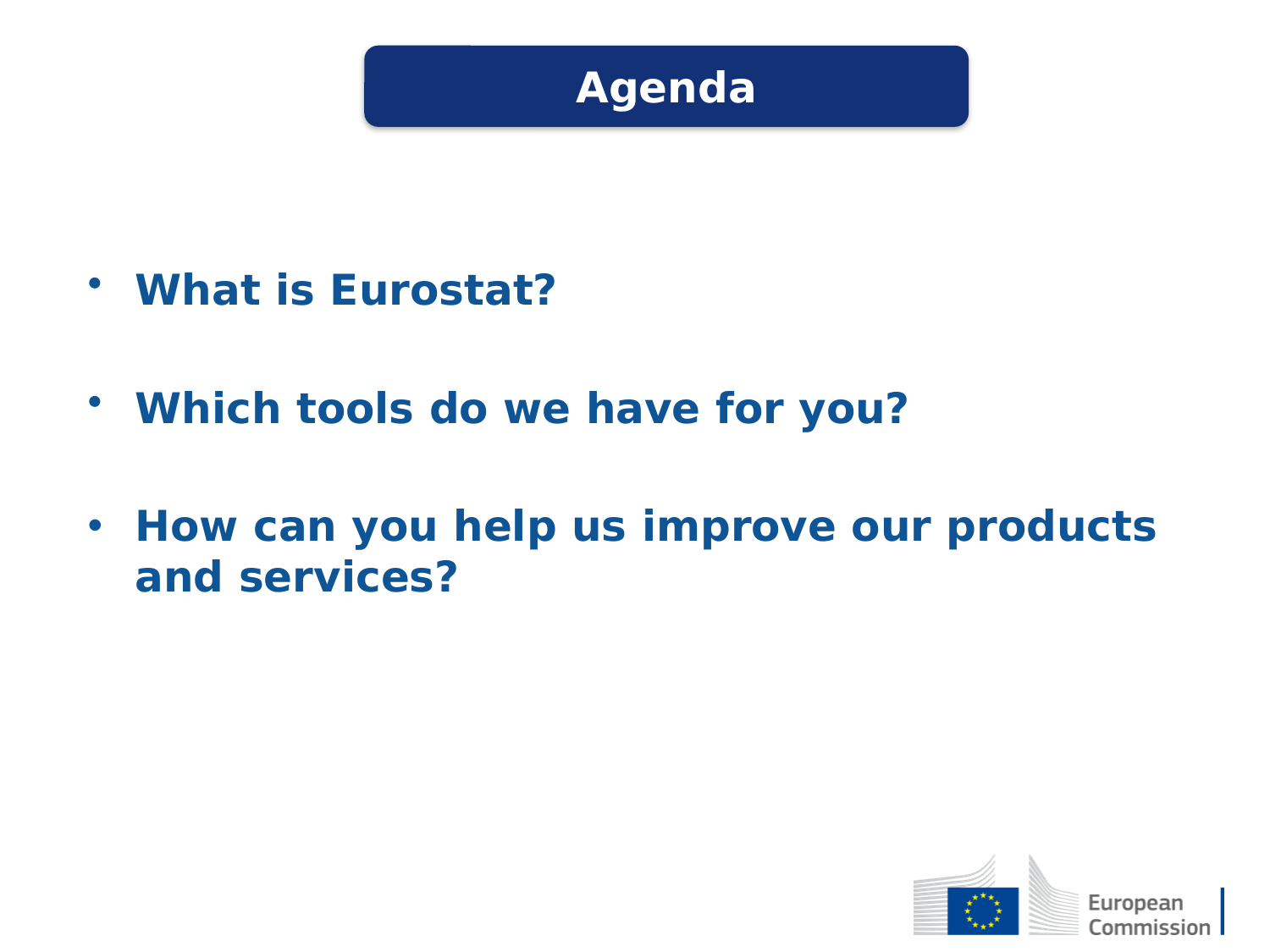

Agenda
What is Eurostat?

Which tools do we have for you?

How can you help us improve our products and services?